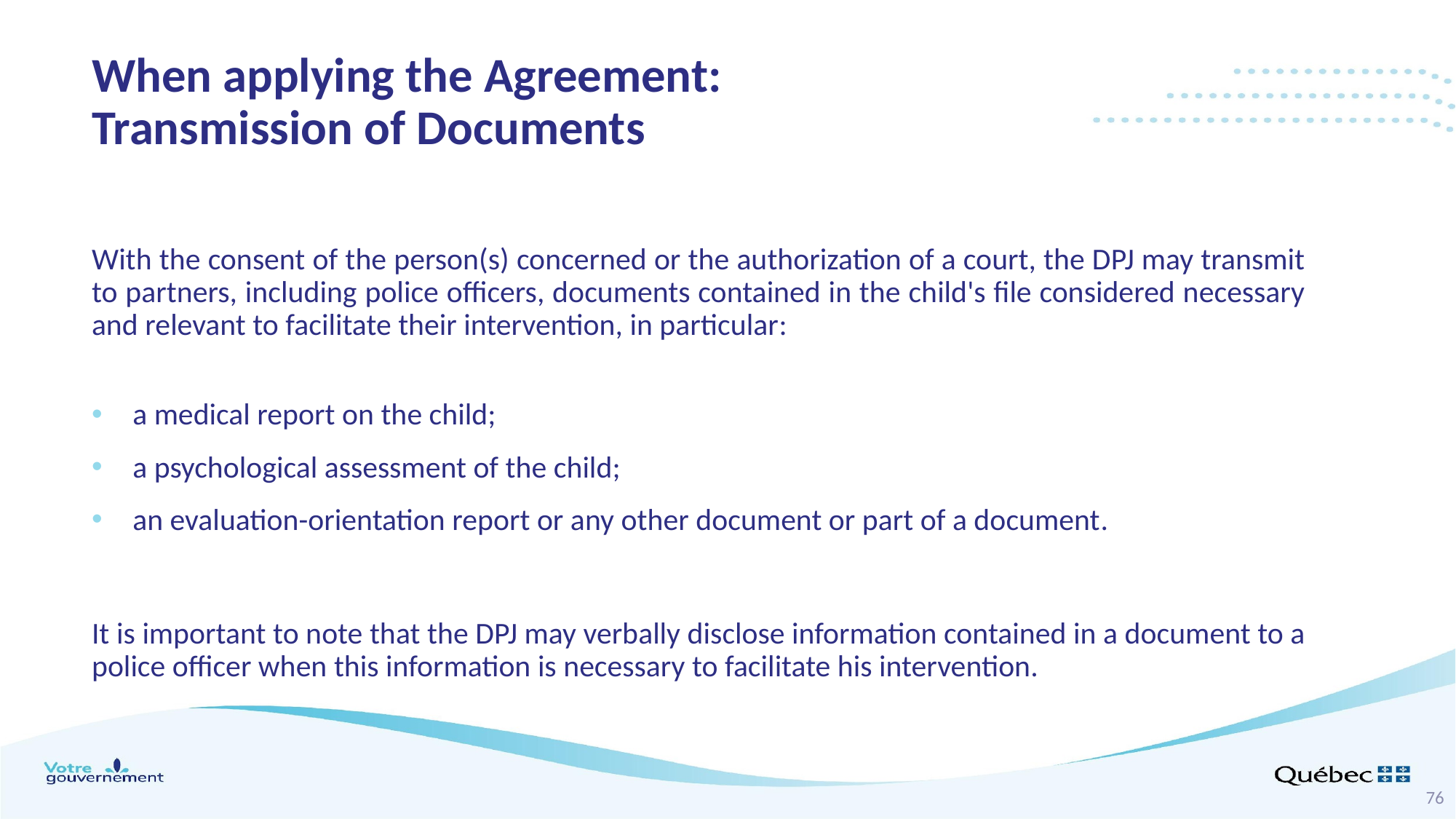

# When applying the Agreement: Transmission of Documents

With the consent of the person(s) concerned or the authorization of a court, the DPJ may transmit to partners, including police officers, documents contained in the child's file considered necessary and relevant to facilitate their intervention, in particular:

a medical report on the child;
a psychological assessment of the child;
an evaluation-orientation report or any other document or part of a document.

It is important to note that the DPJ may verbally disclose information contained in a document to a police officer when this information is necessary to facilitate his intervention.
76